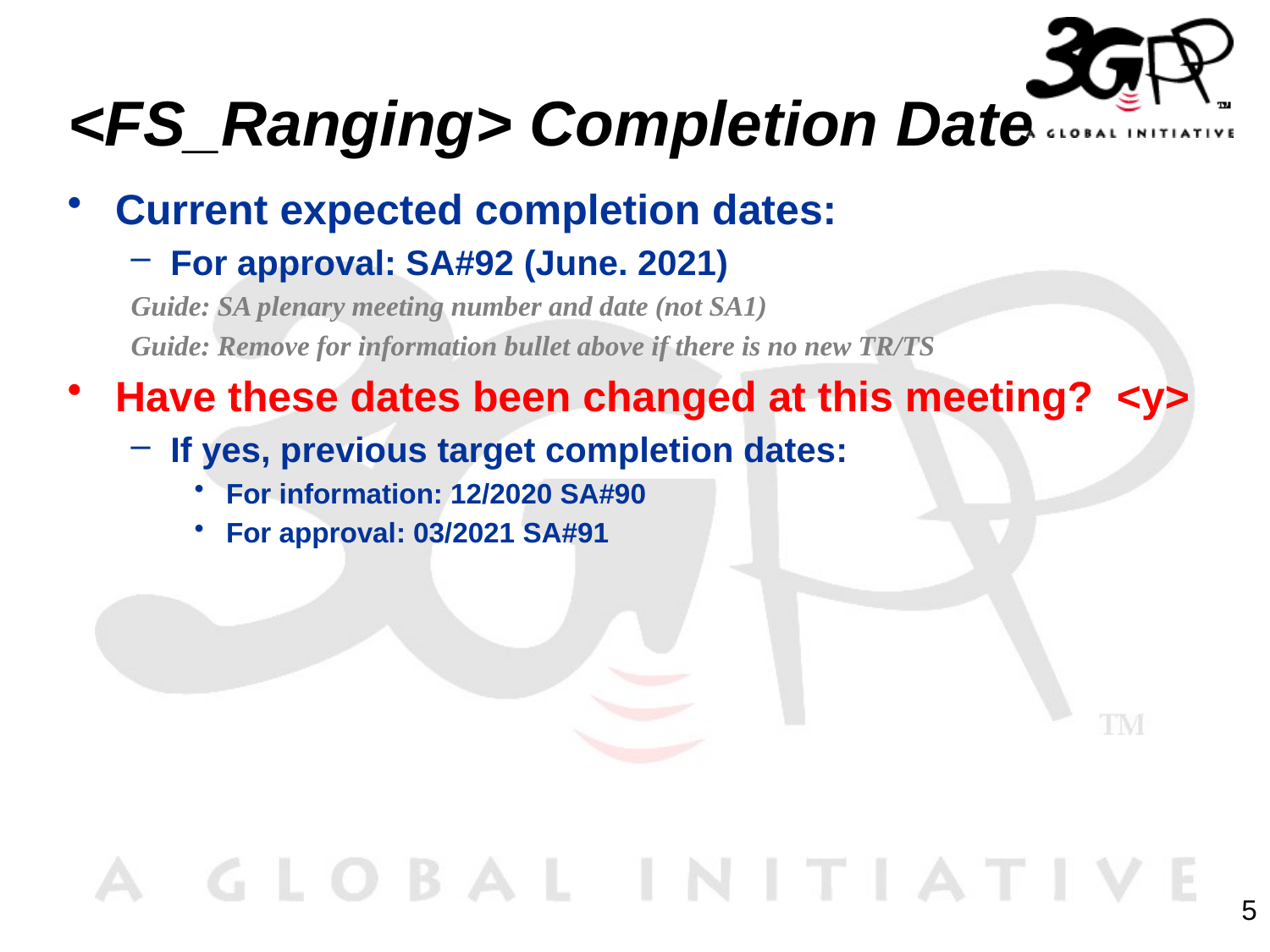

# <FS_Ranging> Completion Date
Current expected completion dates:
For approval: SA#92 (June. 2021)
Guide: SA plenary meeting number and date (not SA1)
Guide: Remove for information bullet above if there is no new TR/TS
Have these dates been changed at this meeting?  <y>
If yes, previous target completion dates:
For information: 12/2020 SA#90
For approval: 03/2021 SA#91
5